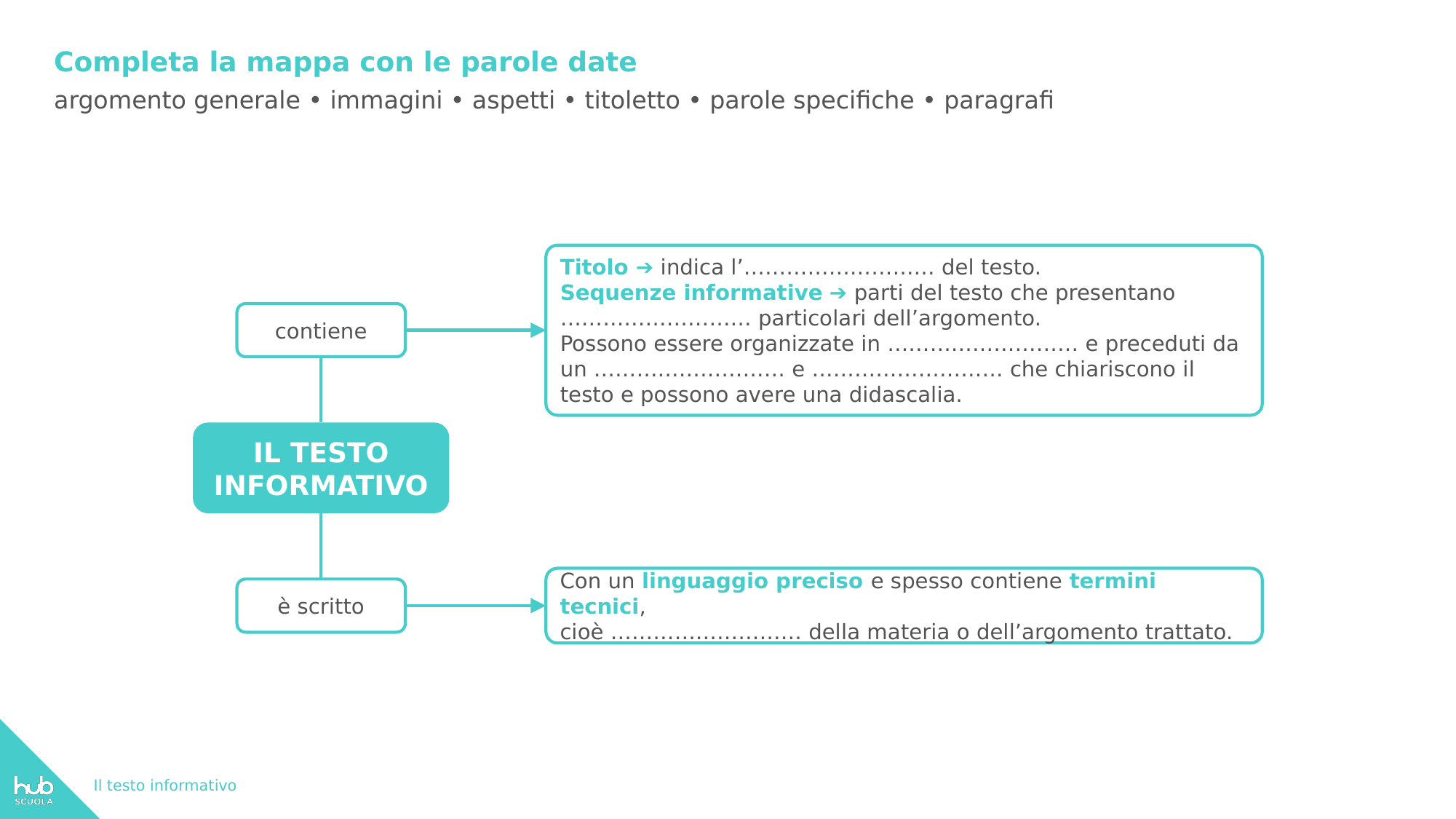

Completa la mappa con le parole date
argomento generale • immagini • aspetti • titoletto • parole specifiche • paragrafi
Titolo ➔ indica l’……………………… del testo.
Sequenze informative ➔ parti del testo che presentano ……………………… particolari dell’argomento.
Possono essere organizzate in ……………………… e preceduti da
un ……………………… e ……………………… che chiariscono il testo e possono avere una didascalia.
contiene
IL TESTO
INFORMATIVO
Con un linguaggio preciso e spesso contiene termini tecnici,
cioè ……………………… della materia o dell’argomento trattato.
è scritto
Inizio ➔ presenta la ……………………… .